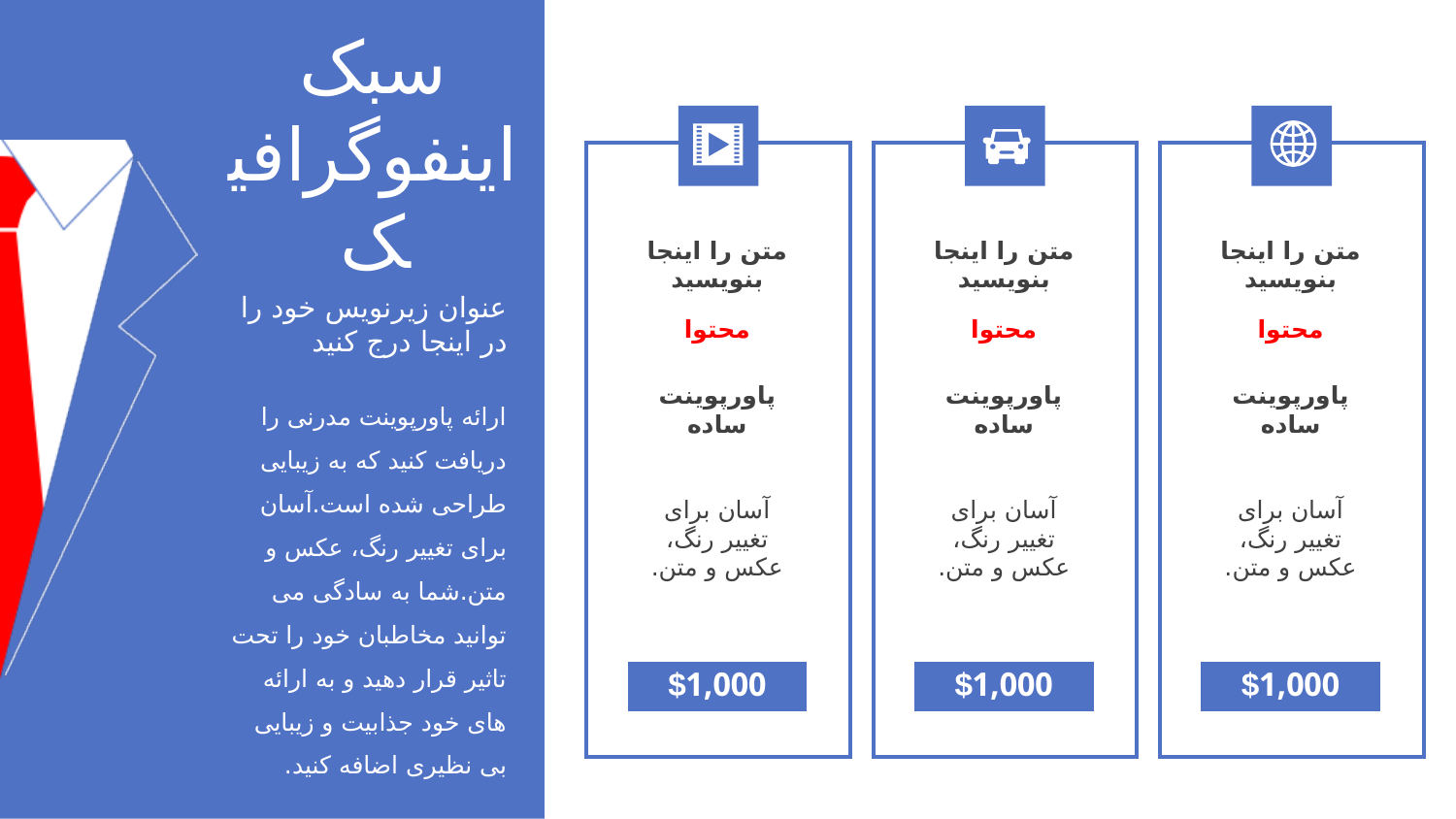

سبک اینفوگرافیک

|  |  |  |
| --- | --- | --- |
|  | متن را اینجا بنویسید |  |
|  | محتوا |  |
|  | پاورپوینت ساده |  |
|  | آسان برای تغییر رنگ، عکس و متن. |  |
|  |  |  |
|  | $1,000 |  |
|  |  |  |
|  |  |  |
| --- | --- | --- |
|  | متن را اینجا بنویسید |  |
|  | محتوا |  |
|  | پاورپوینت ساده |  |
|  | آسان برای تغییر رنگ، عکس و متن. |  |
|  |  |  |
|  | $1,000 |  |
|  |  |  |
|  |  |  |
| --- | --- | --- |
|  | متن را اینجا بنویسید |  |
|  | محتوا |  |
|  | پاورپوینت ساده |  |
|  | آسان برای تغییر رنگ، عکس و متن. |  |
|  |  |  |
|  | $1,000 |  |
|  |  |  |
عنوان زیرنویس خود را در اینجا درج کنید
ارائه پاورپوینت مدرنی را دریافت کنید که به زیبایی طراحی شده است.آسان برای تغییر رنگ، عکس و متن.شما به سادگی می توانید مخاطبان خود را تحت تاثیر قرار دهید و به ارائه های خود جذابیت و زیبایی بی نظیری اضافه کنید.